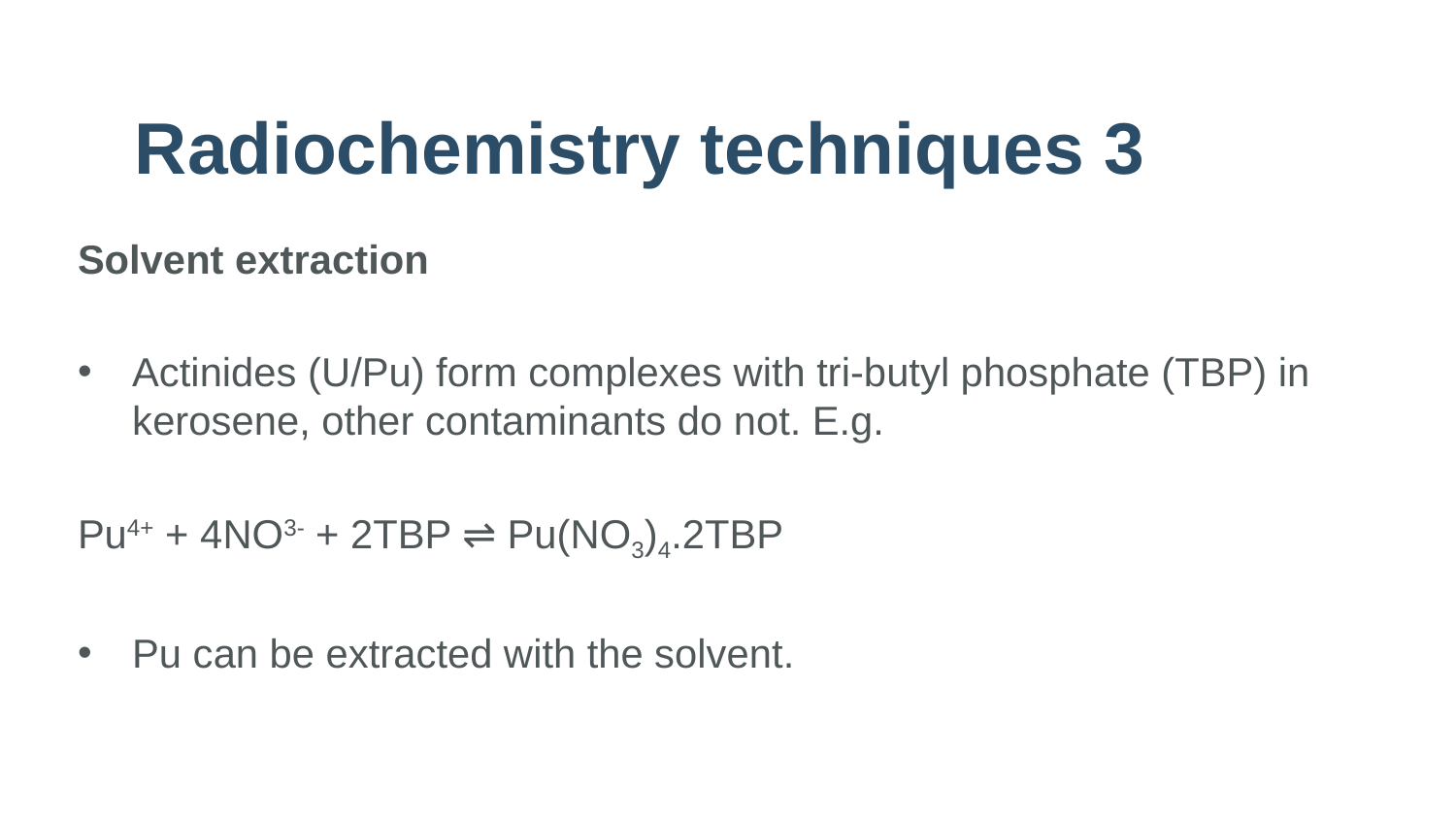

# Radiochemistry techniques 3
Solvent extraction

Actinides (U/Pu) form complexes with tri-butyl phosphate (TBP) in kerosene, other contaminants do not. E.g.

Pu4+ + 4NO3- + 2TBP ⇌ Pu(NO3)4.2TBP

Pu can be extracted with the solvent.